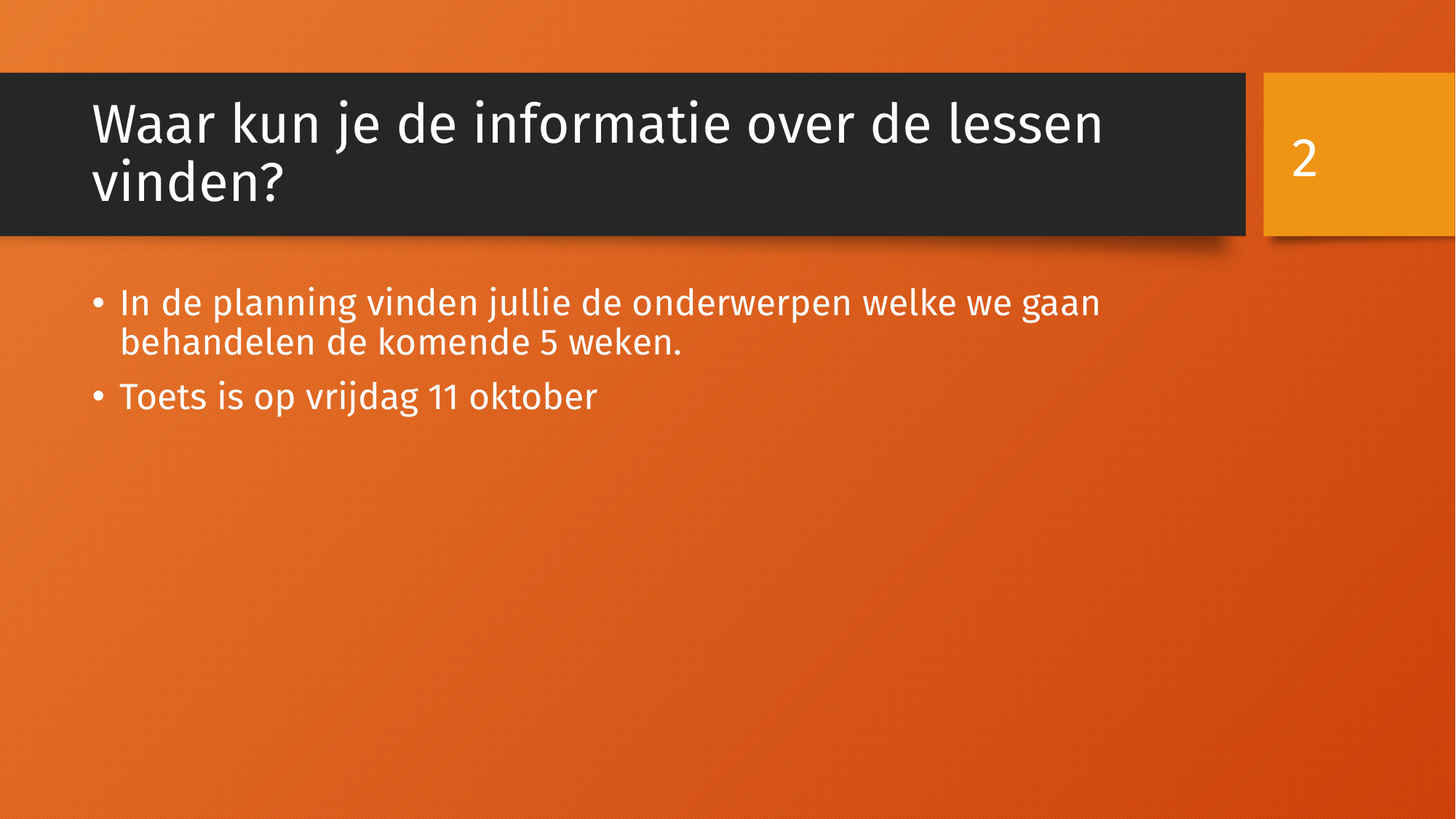

2
# Waar kun je de informatie over de lessen vinden?
In de planning vinden jullie de onderwerpen welke we gaan behandelen de komende 5 weken.
Toets is op vrijdag 11 oktober